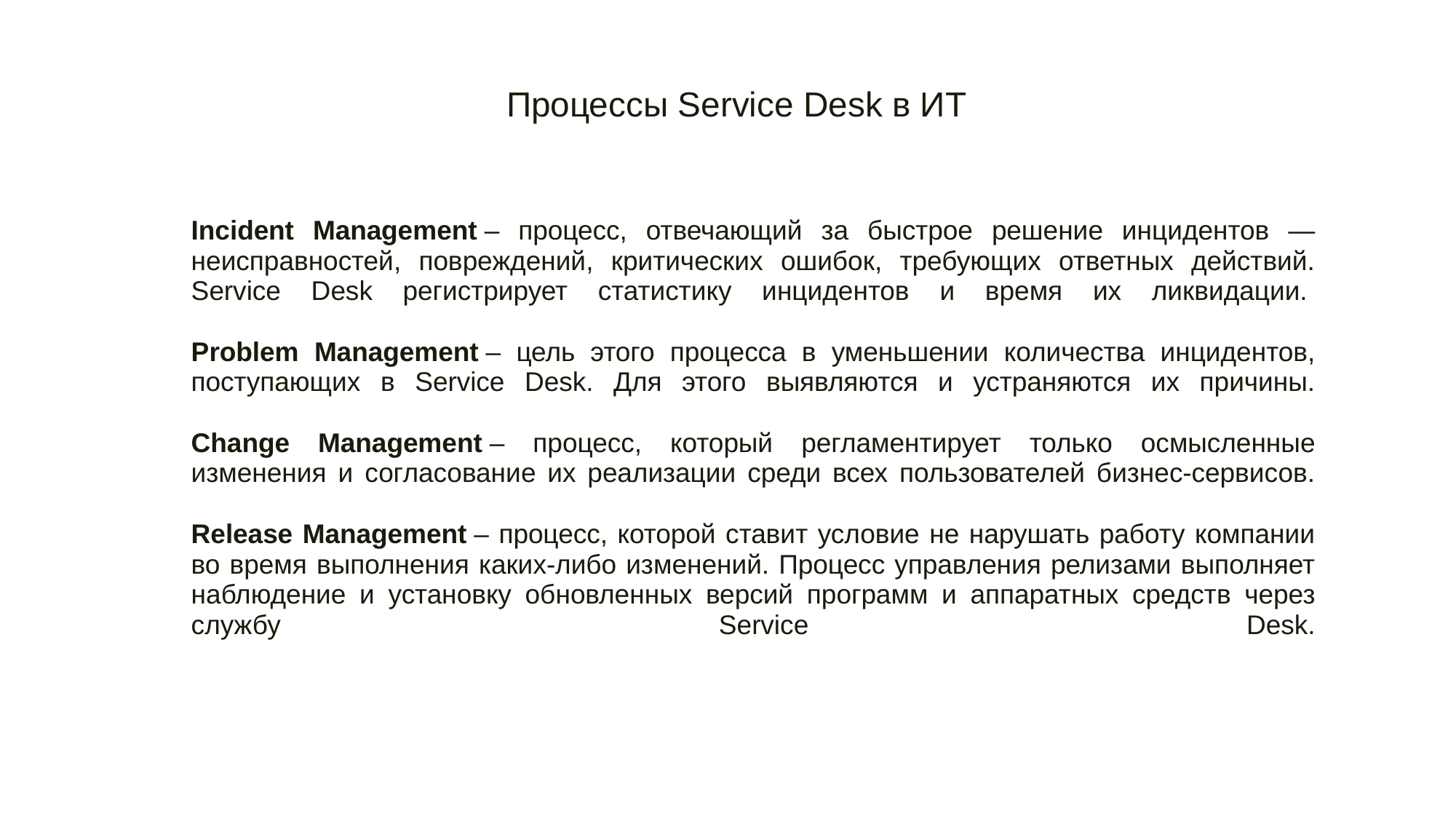

# Процессы Service Desk в ИТ
Incident Management – процесс, отвечающий за быстрое решение инцидентов — неисправностей, повреждений, критических ошибок, требующих ответных действий. Service Desk регистрирует статистику инцидентов и время их ликвидации. 
Problem Management – цель этого процесса в уменьшении количества инцидентов, поступающих в Service Desk. Для этого выявляются и устраняются их причины.
Change Management – процесс, который регламентирует только осмысленные изменения и согласование их реализации среди всех пользователей бизнес-сервисов.
Release Management – процесс, которой ставит условие не нарушать работу компании во время выполнения каких-либо изменений. Процесс управления релизами выполняет наблюдение и установку обновленных версий программ и аппаратных средств через службу Service Desk.